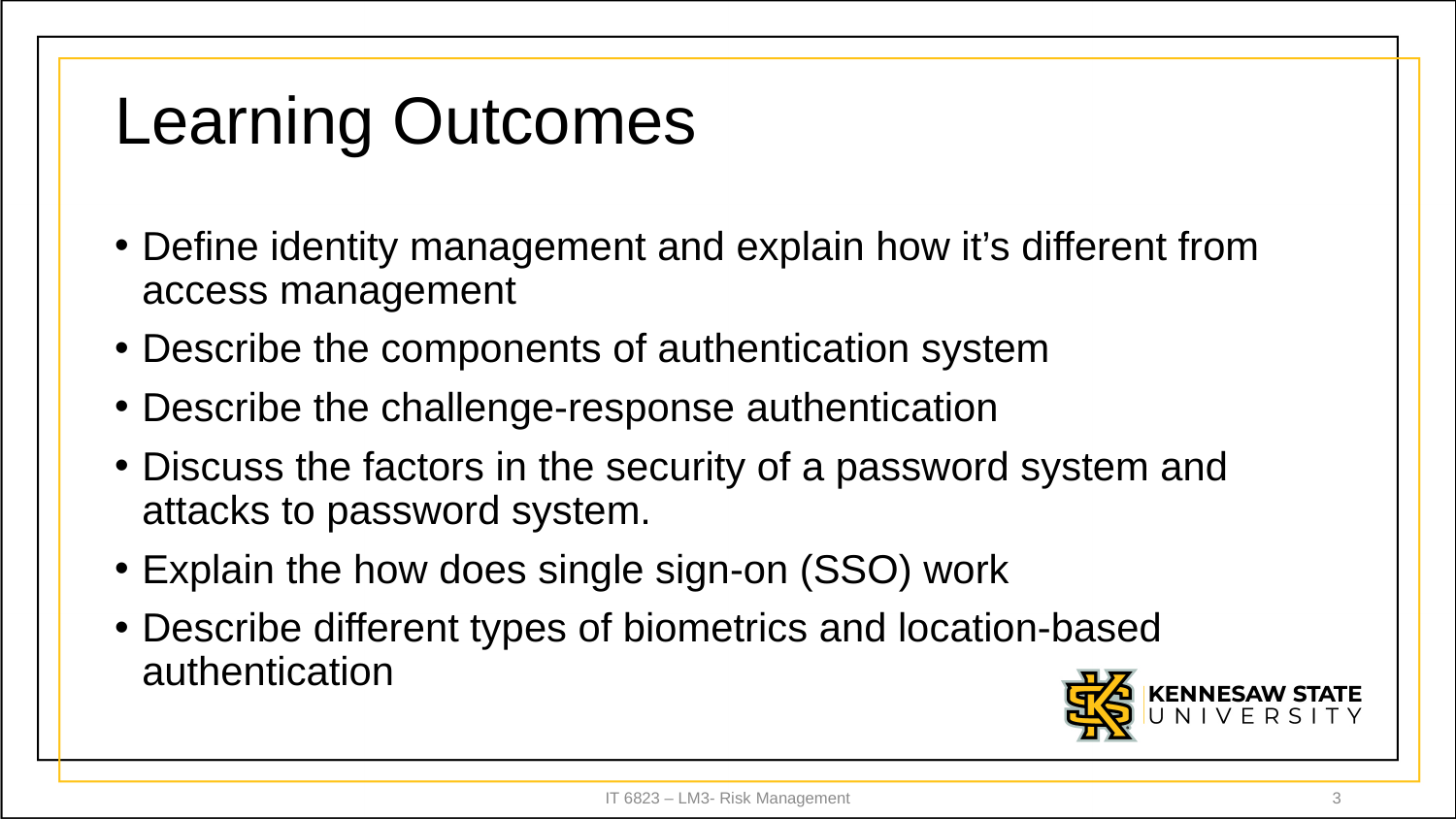

# Learning Outcomes
Define identity management and explain how it’s different from access management
Describe the components of authentication system
Describe the challenge-response authentication
Discuss the factors in the security of a password system and attacks to password system.
Explain the how does single sign-on (SSO) work
Describe different types of biometrics and location-based authentication

IT 6823 – LM3- Risk Management
3